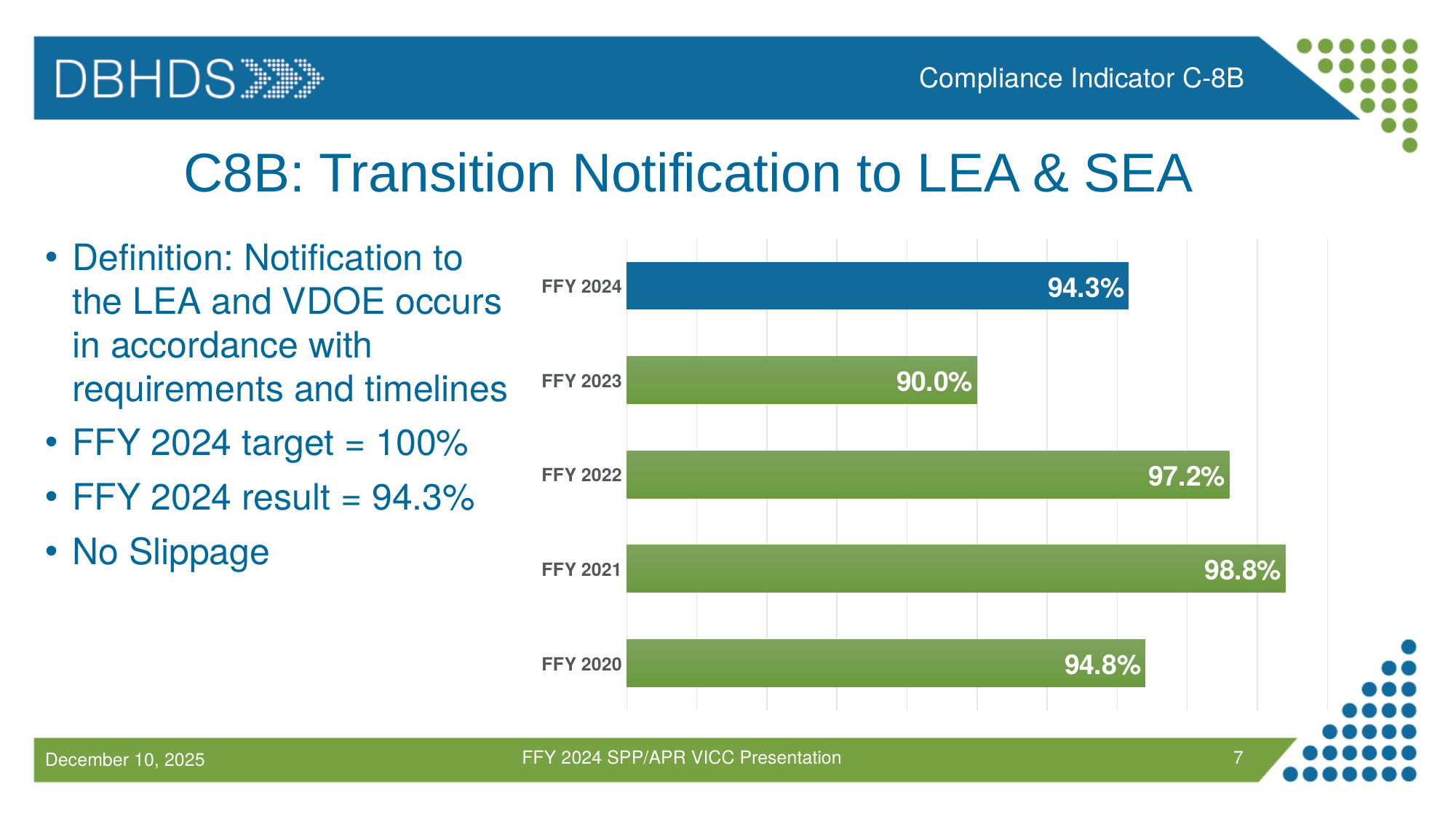

Compliance Indicator C-8B
# C8B: Transition Notification to LEA & SEA
Definition: Notification to the LEA and VDOE occurs in accordance with requirements and timelines
FFY 2024 target = 100%
FFY 2024 result = 94.3%
No Slippage

### Chart

| Category | State Result |
|---|---|
| FFY 2020 | 0.948 |
| FFY 2021 | 0.988 |
| FFY 2022 | 0.972 |
| FFY 2023 | 0.9 |
| FFY 2024 | 0.9432 |
FFY 2024 SPP/APR VICC Presentation
7
December 10, 2025